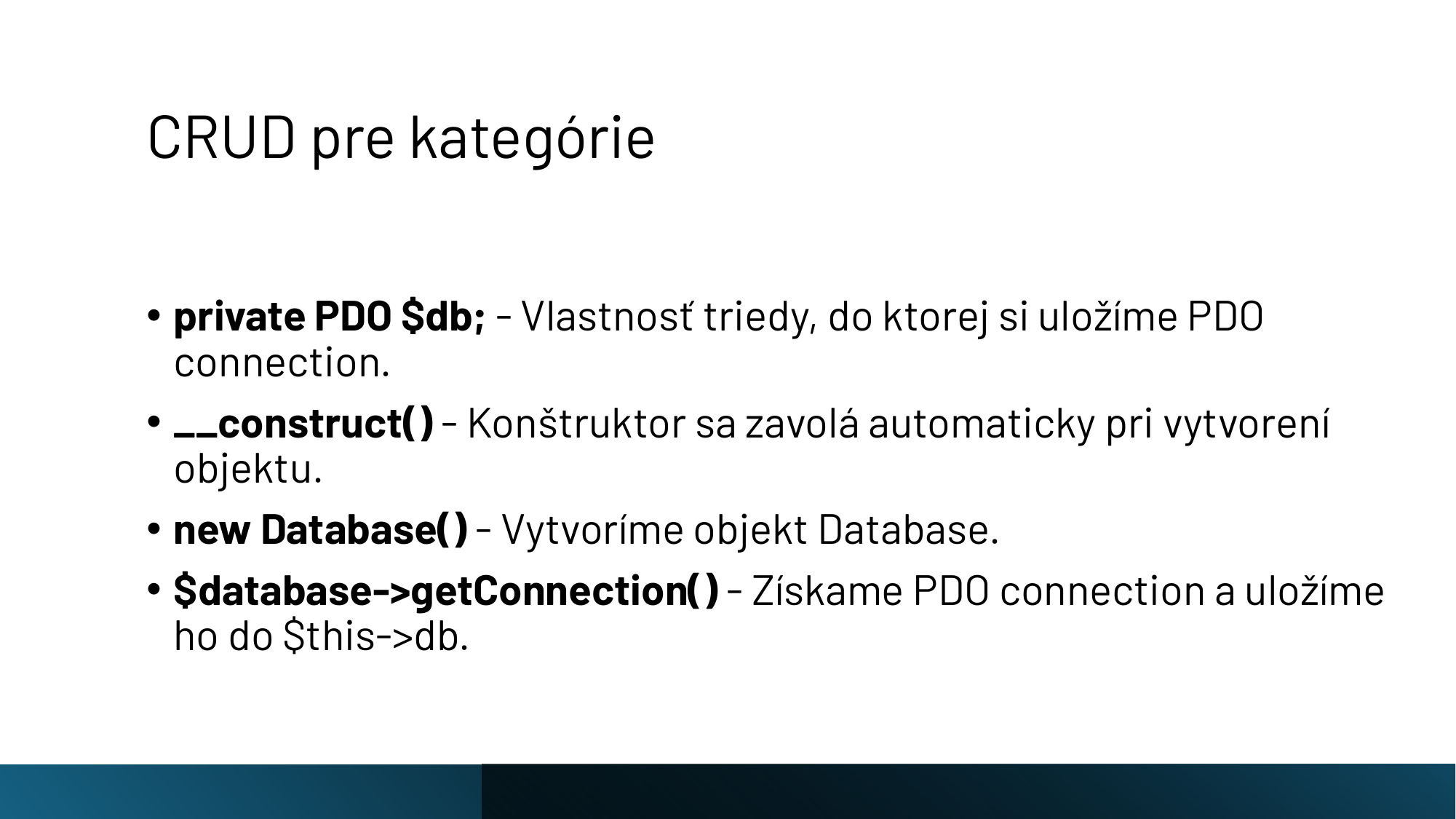

# CRUD pre kategórie
private PDO $db; - Vlastnosť triedy, do ktorej si uložíme PDO connection.
__construct() - Konštruktor sa zavolá automaticky pri vytvorení objektu.
new Database() - Vytvoríme objekt Database.
$database->getConnection() - Získame PDO connection a uložíme ho do $this->db.